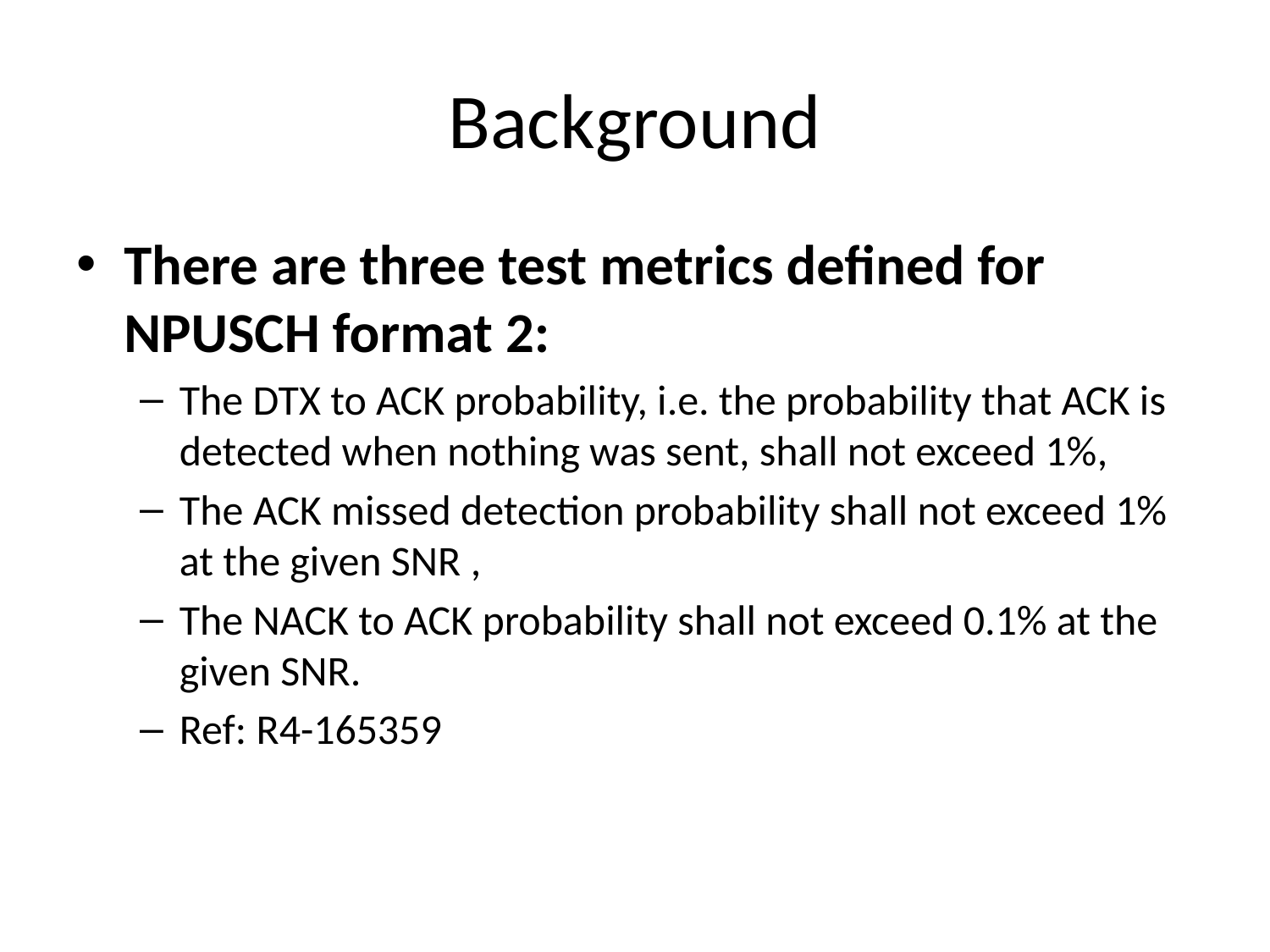

# Background
There are three test metrics defined for NPUSCH format 2:
The DTX to ACK probability, i.e. the probability that ACK is detected when nothing was sent, shall not exceed 1%,
The ACK missed detection probability shall not exceed 1% at the given SNR ,
The NACK to ACK probability shall not exceed 0.1% at the given SNR.
Ref: R4-165359